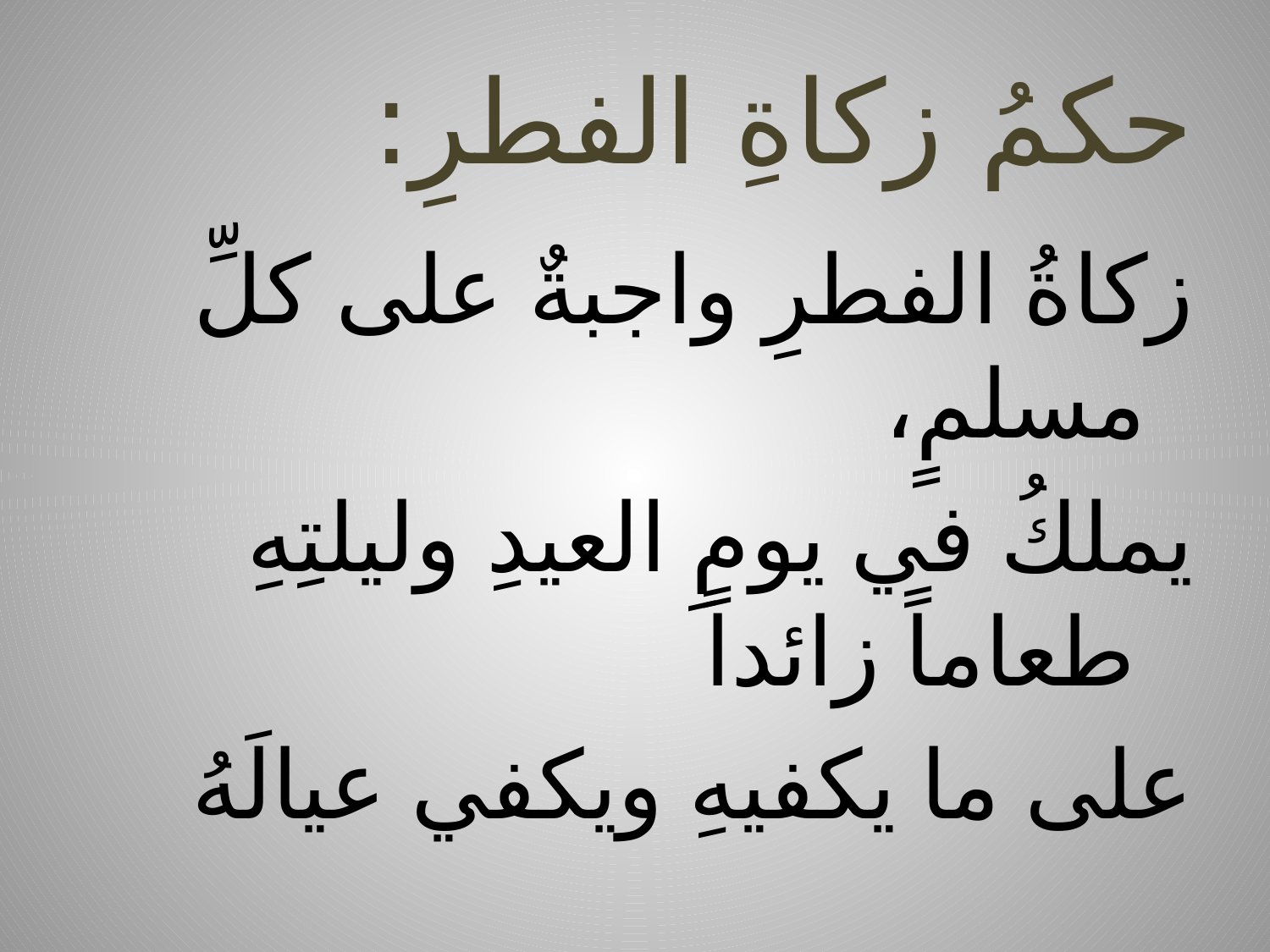

# حكمُ زكاةِ الفطرِ:
زكاةُ الفطرِ واجبةٌ على كلِّ مسلمٍ،
يملكُ في يومِ العيدِ وليلتِهِ طعاماً زائداً
على ما يكفيهِ ويكفي عيالَهُ